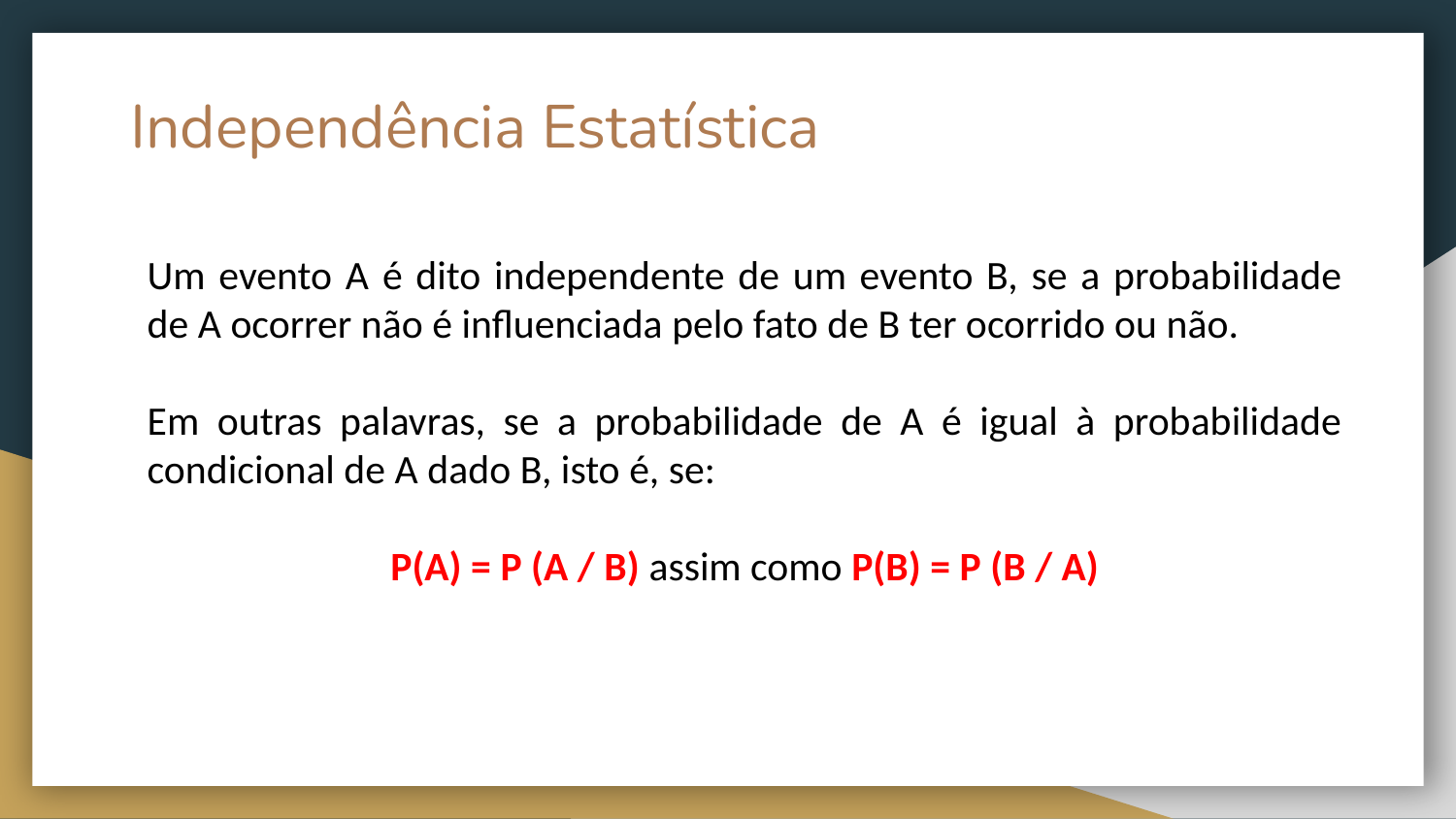

# Independência Estatística
Um evento A é dito independente de um evento B, se a probabilidade de A ocorrer não é influenciada pelo fato de B ter ocorrido ou não.

Em outras palavras, se a probabilidade de A é igual à probabilidade condicional de A dado B, isto é, se:

P(A) = P (A / B) assim como P(B) = P (B / A)